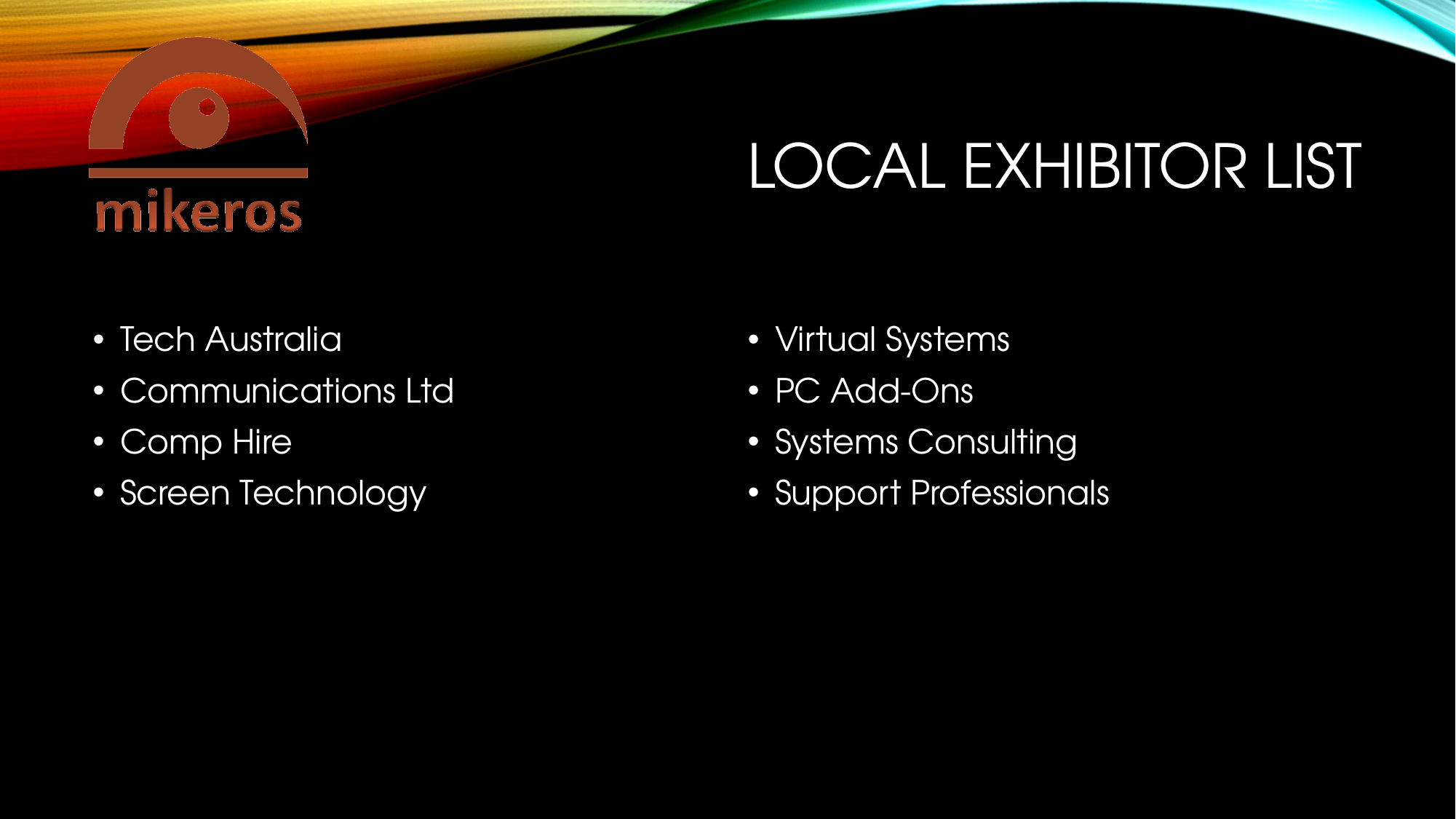

# Local Exhibitor List

Tech Australia
Communications Ltd
Comp Hire
Screen Technology

Virtual Systems
PC Add-Ons
Systems Consulting
Support Professionals